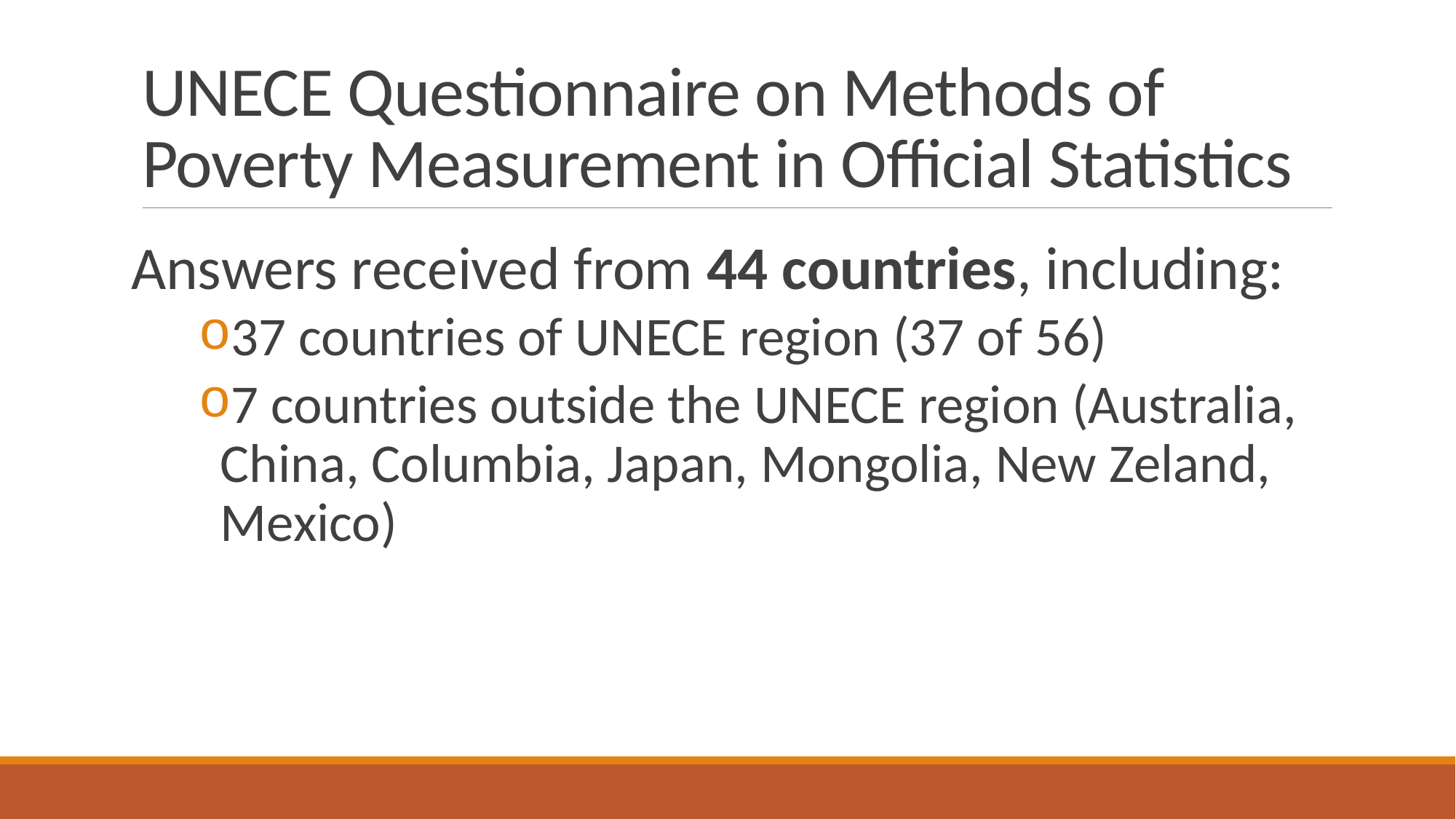

# UNECE Questionnaire on Methods of Poverty Measurement in Official Statistics
Answers received from 44 countries, including:
37 countries of UNECE region (37 of 56)
7 countries outside the UNECE region (Australia, China, Columbia, Japan, Mongolia, New Zeland, Mexico)